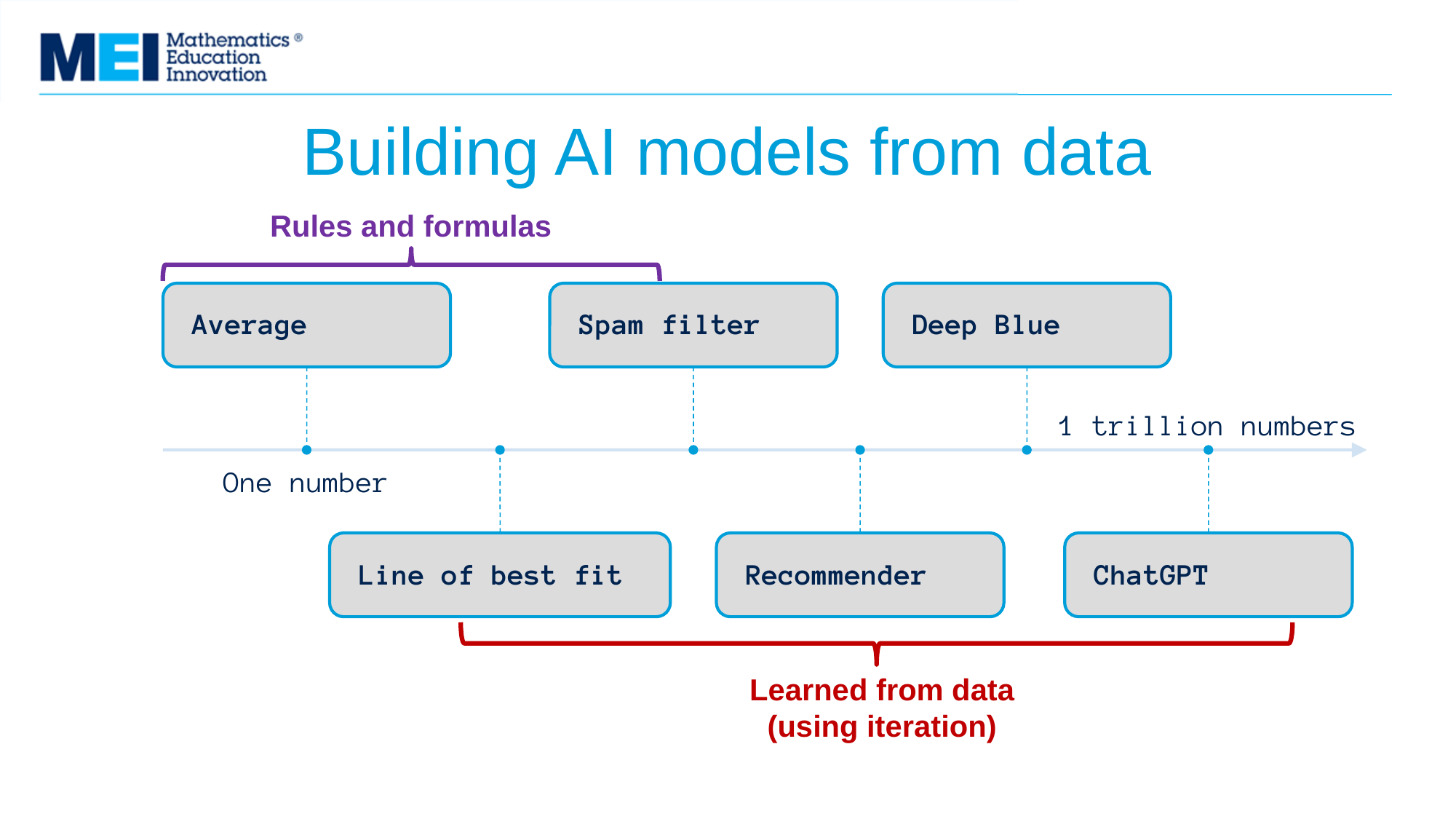

# Building AI models from data
Rules and formulas

One number
Average

Line of best fit

Spam filter

Recommender

Deep Blue
1 trillion numbers
ChatGPT
Learned from data (using iteration)